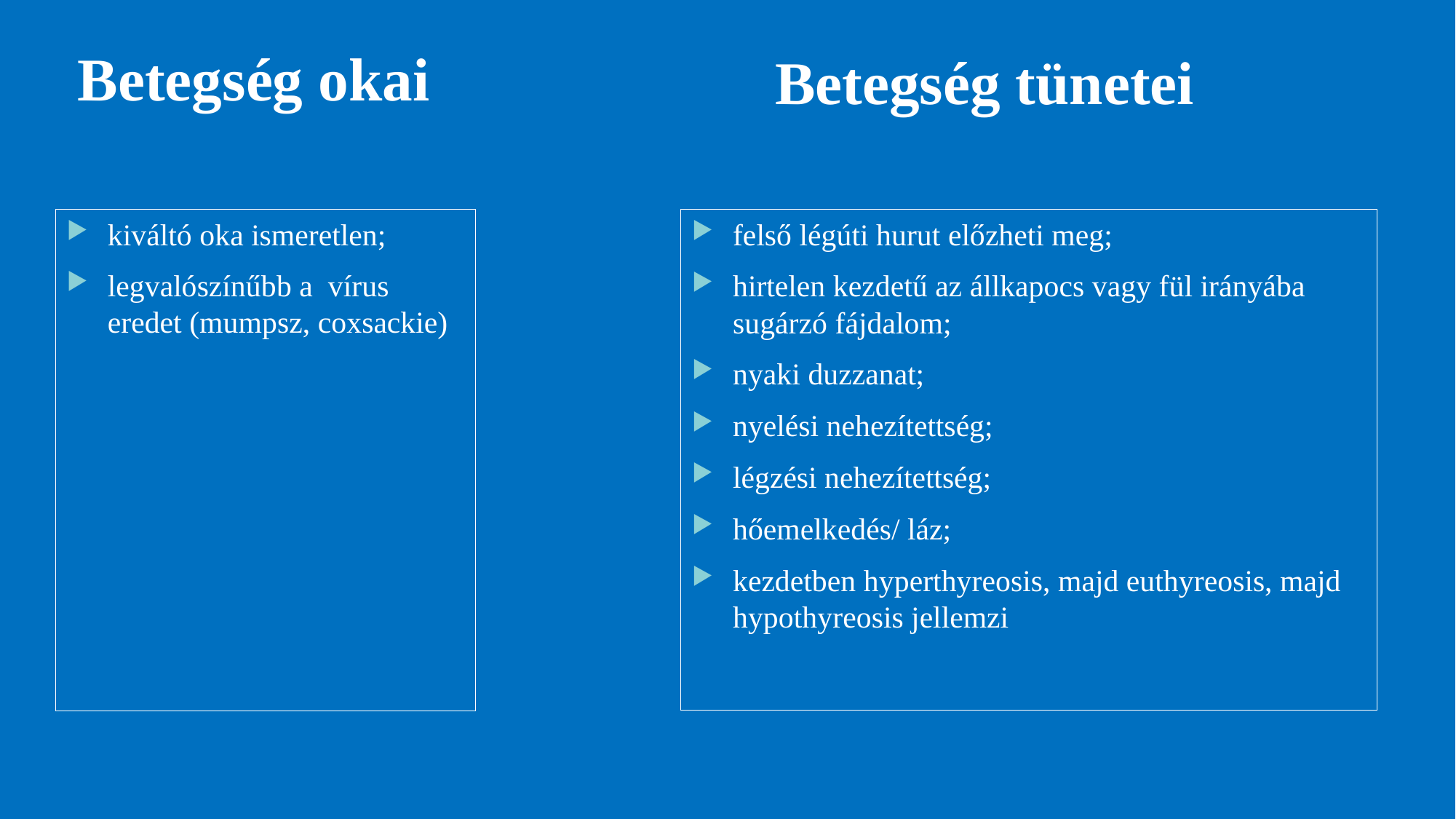

# Betegség okai
Betegség tünetei
felső légúti hurut előzheti meg;
hirtelen kezdetű az állkapocs vagy fül irányába sugárzó fájdalom;
nyaki duzzanat;
nyelési nehezítettség;
légzési nehezítettség;
hőemelkedés/ láz;
kezdetben hyperthyreosis, majd euthyreosis, majd  hypothyreosis jellemzi

kiváltó oka ismeretlen;
legvalószínűbb a  vírus eredet (mumpsz, coxsackie)